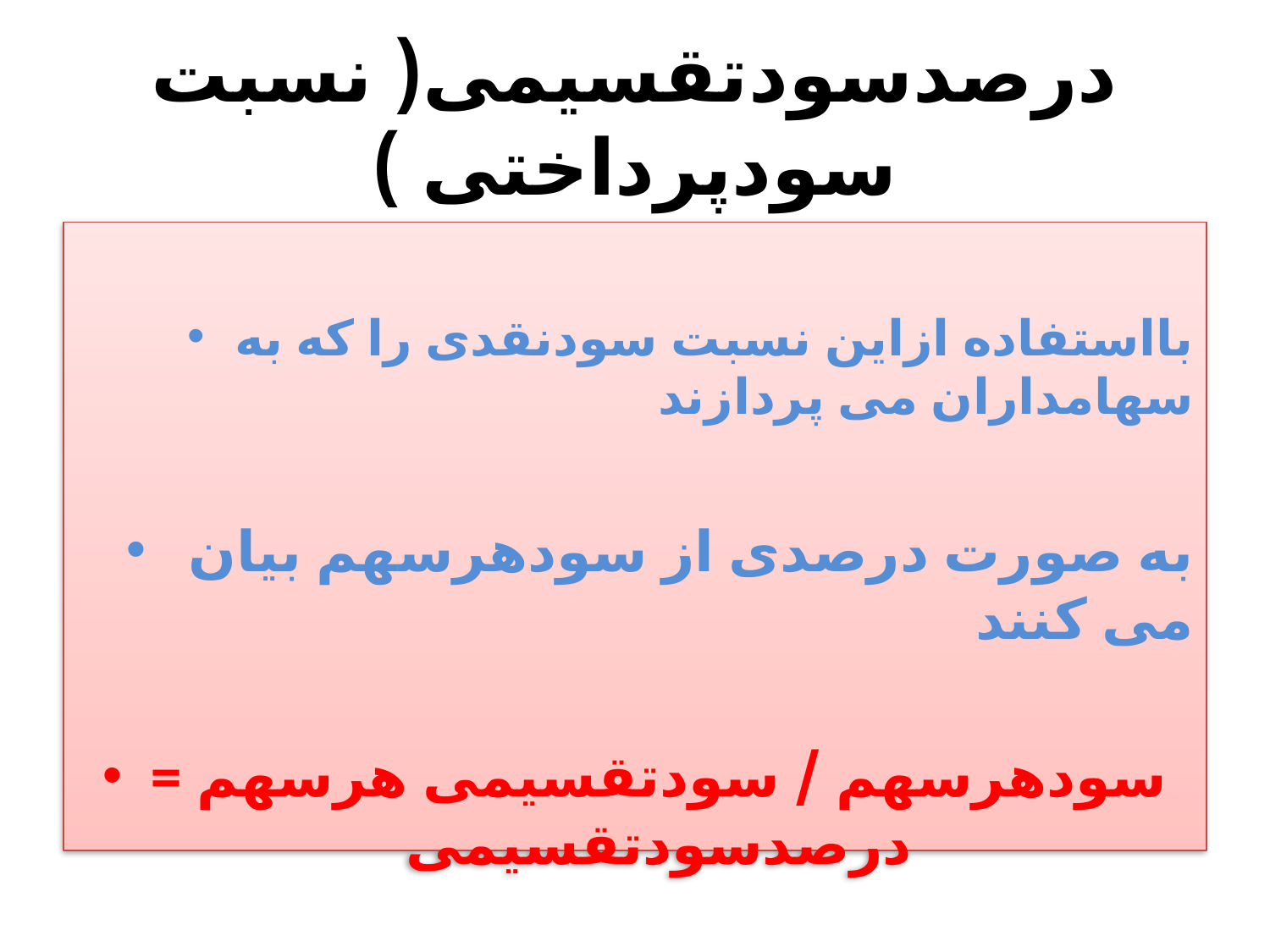

# درصدسودتقسیمی( نسبت سودپرداختی )

بااستفاده ازاین نسبت سودنقدی را که به سهامداران می پردازند

 به صورت درصدی از سودهرسهم بیان می کنند

سودهرسهم / سودتقسیمی هرسهم = درصدسودتقسیمی